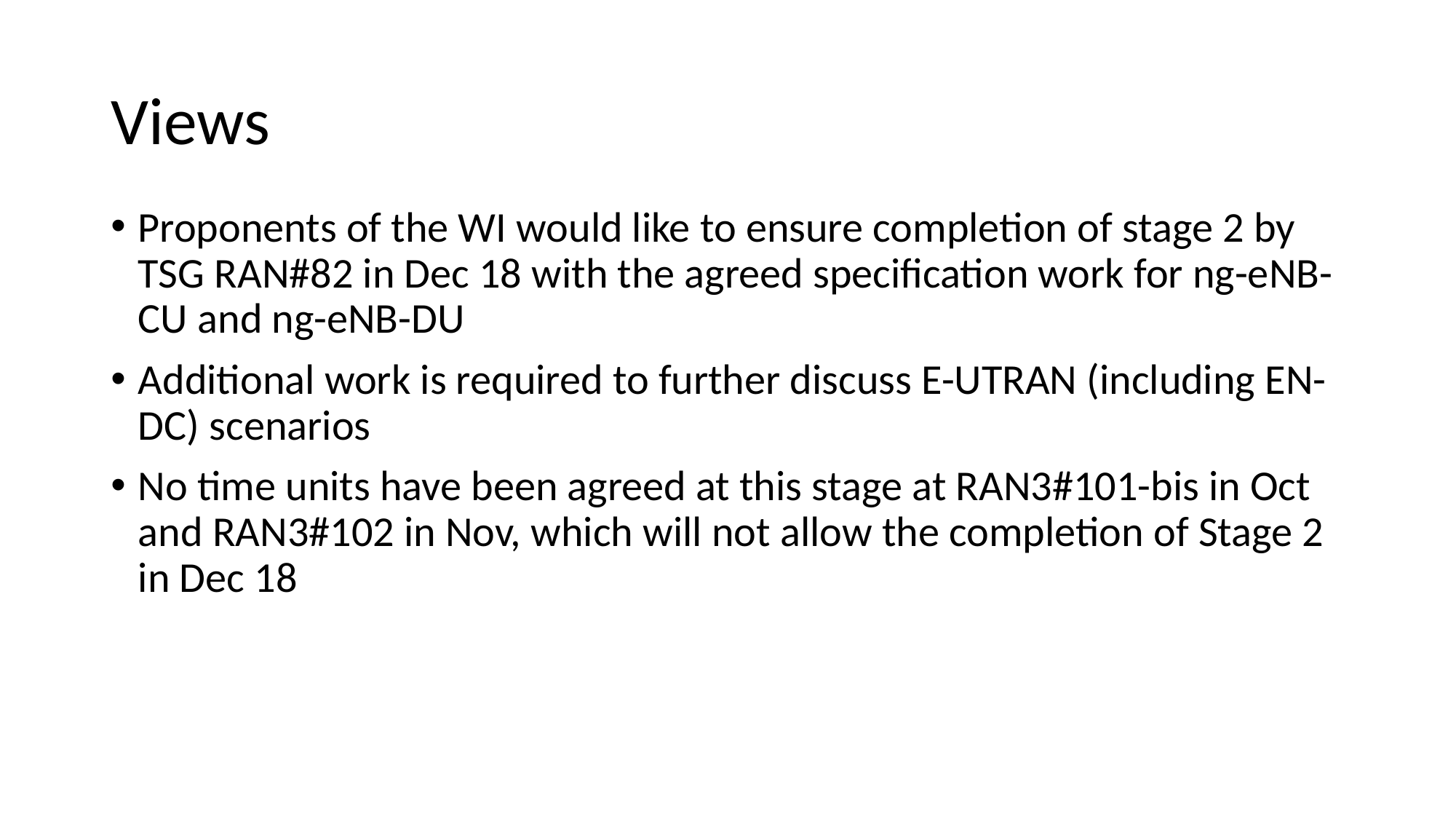

# Views
Proponents of the WI would like to ensure completion of stage 2 by TSG RAN#82 in Dec 18 with the agreed specification work for ng-eNB-CU and ng-eNB-DU
Additional work is required to further discuss E-UTRAN (including EN-DC) scenarios
No time units have been agreed at this stage at RAN3#101-bis in Oct and RAN3#102 in Nov, which will not allow the completion of Stage 2 in Dec 18